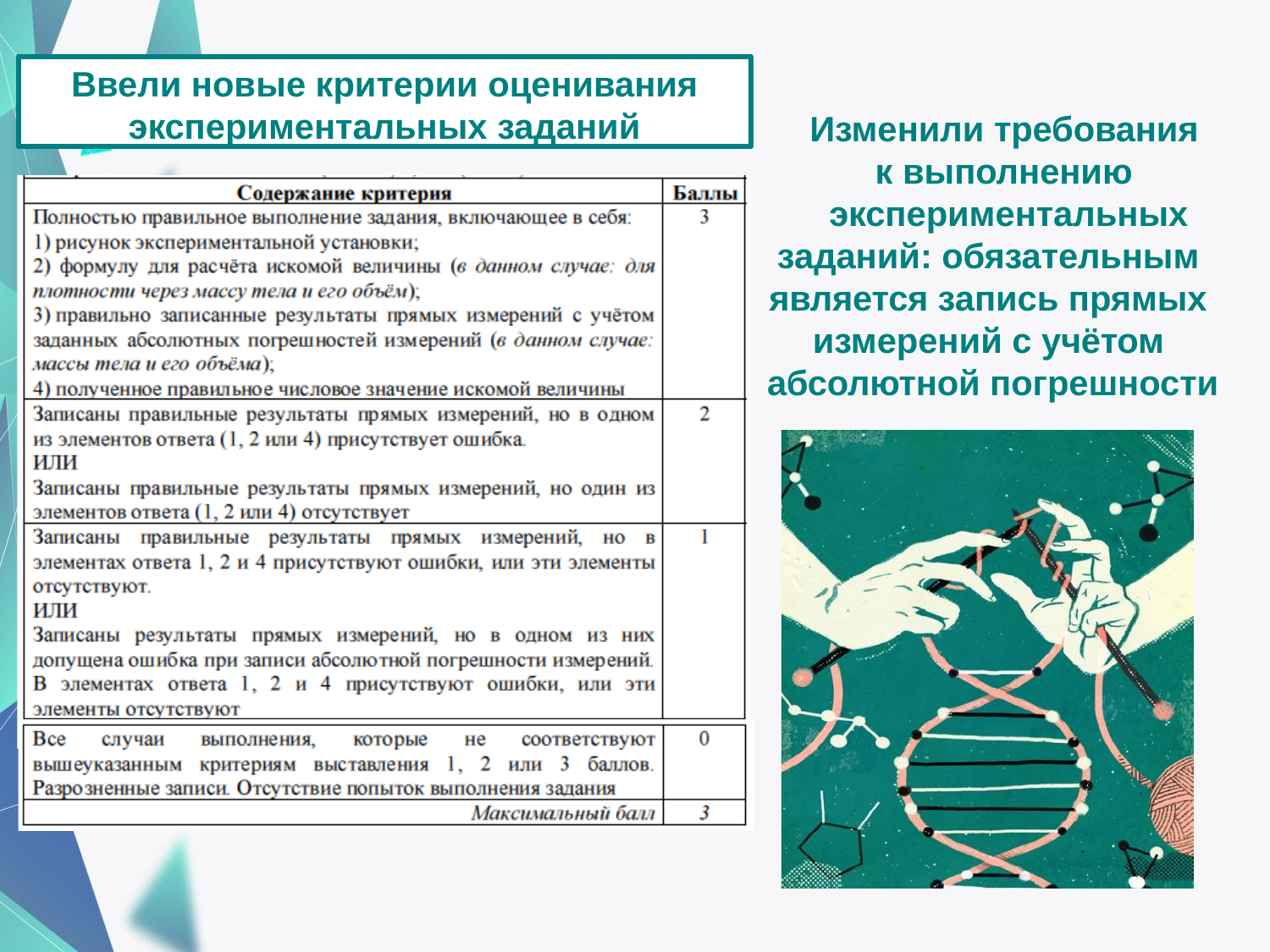

Ввели новые критерии оценивания
экспериментальных заданий
Изменили требования  к выполнению  экспериментальных
заданий: обязательным  является запись прямых  измерений с учётом  абсолютной погрешности